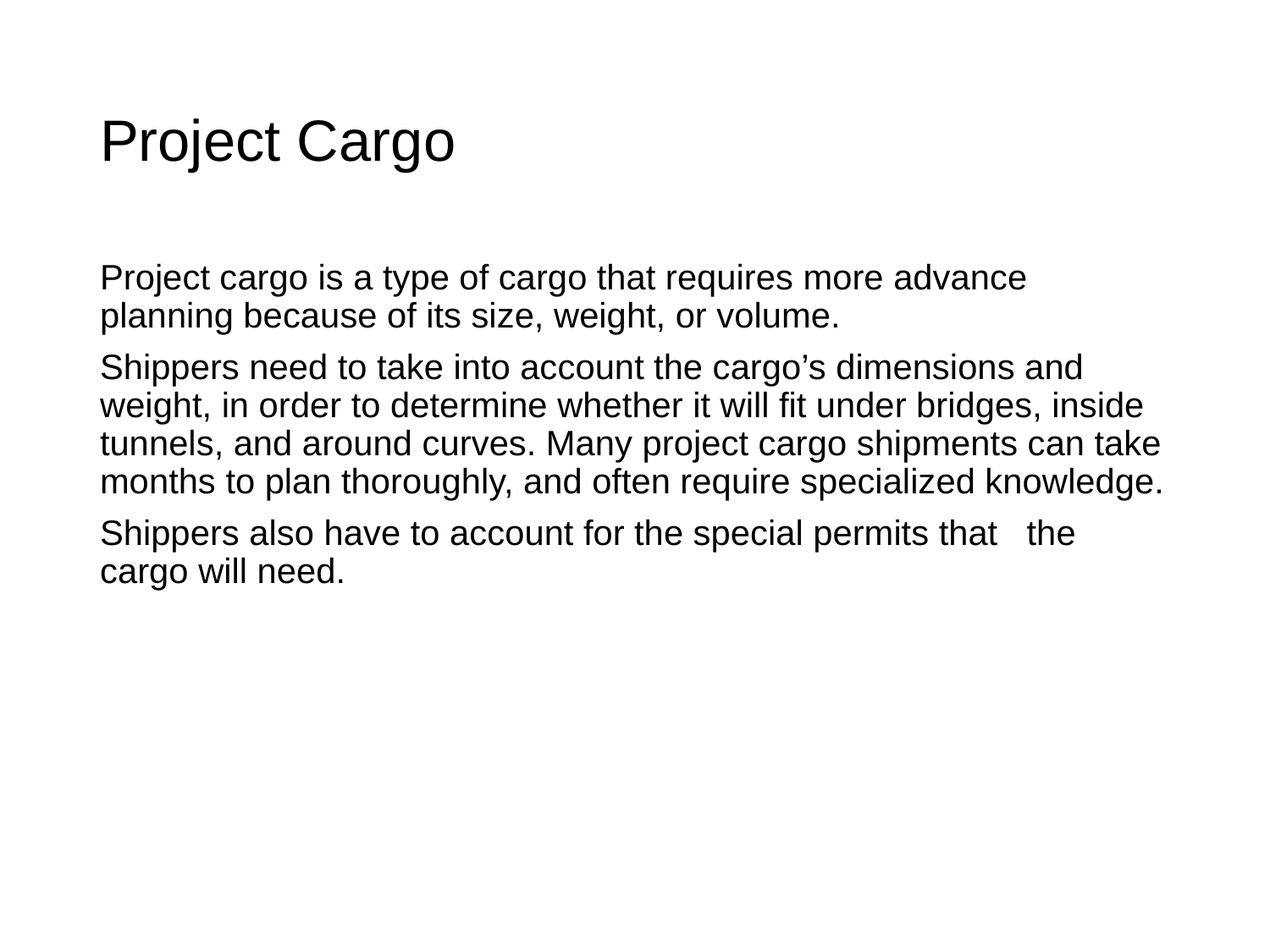

# Project Cargo
Project cargo is a type of cargo that requires more advance planning because of its size, weight, or volume.
Shippers need to take into account the cargo’s dimensions and weight, in order to determine whether it will fit under bridges, inside tunnels, and around curves. Many project cargo shipments can take months to plan thoroughly, and often require specialized knowledge.
Shippers also have to account for the special permits that   the cargo will need.